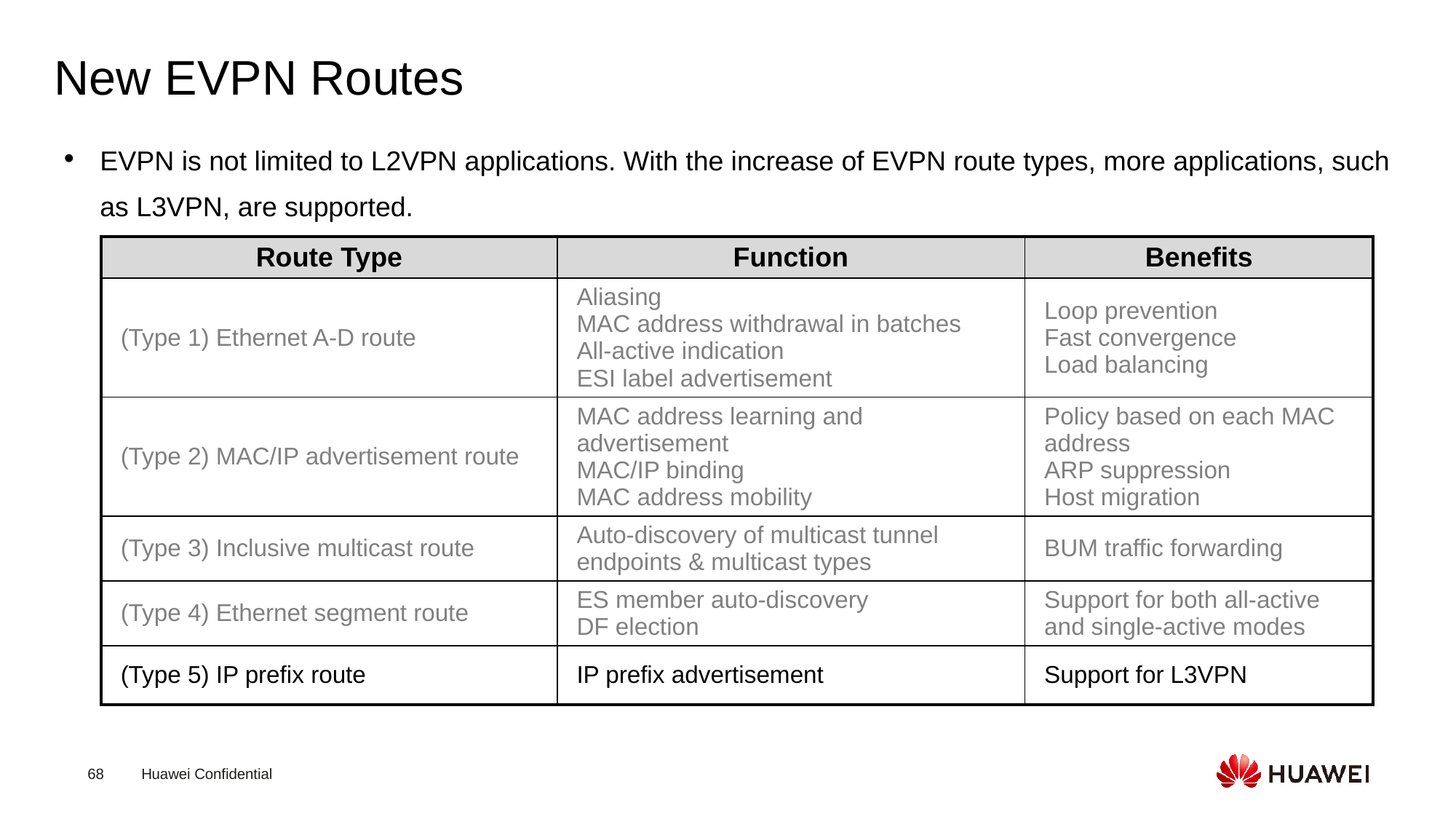

# New EVPN Routes
EVPN is not limited to L2VPN applications. With the increase of EVPN route types, more applications, such as L3VPN, are supported.

| Route Type | Function | Benefits |
| --- | --- | --- |
| (Type 1) Ethernet A-D route | Aliasing MAC address withdrawal in batches All-active indication ESI label advertisement | Loop prevention Fast convergence Load balancing |
| (Type 2) MAC/IP advertisement route | MAC address learning and advertisement MAC/IP binding MAC address mobility | Policy based on each MAC address ARP suppression Host migration |
| (Type 3) Inclusive multicast route | Auto-discovery of multicast tunnel endpoints & multicast types | BUM traffic forwarding |
| (Type 4) Ethernet segment route | ES member auto-discovery DF election | Support for both all-active and single-active modes |
| (Type 5) IP prefix route | IP prefix advertisement | Support for L3VPN |